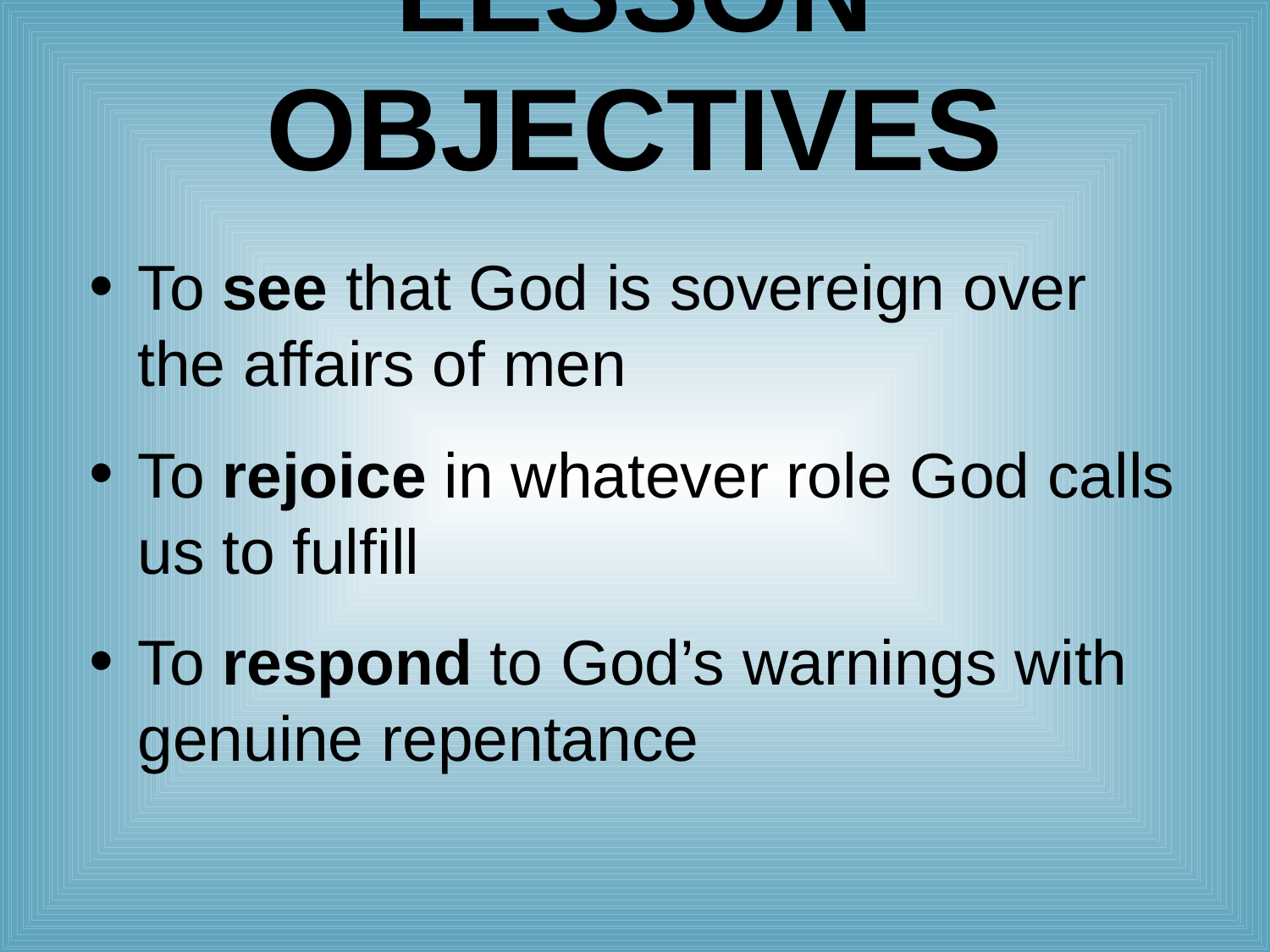

# Lesson Objectives
To see that God is sovereign over the affairs of men
To rejoice in whatever role God calls us to fulfill
To respond to God’s warnings with genuine repentance